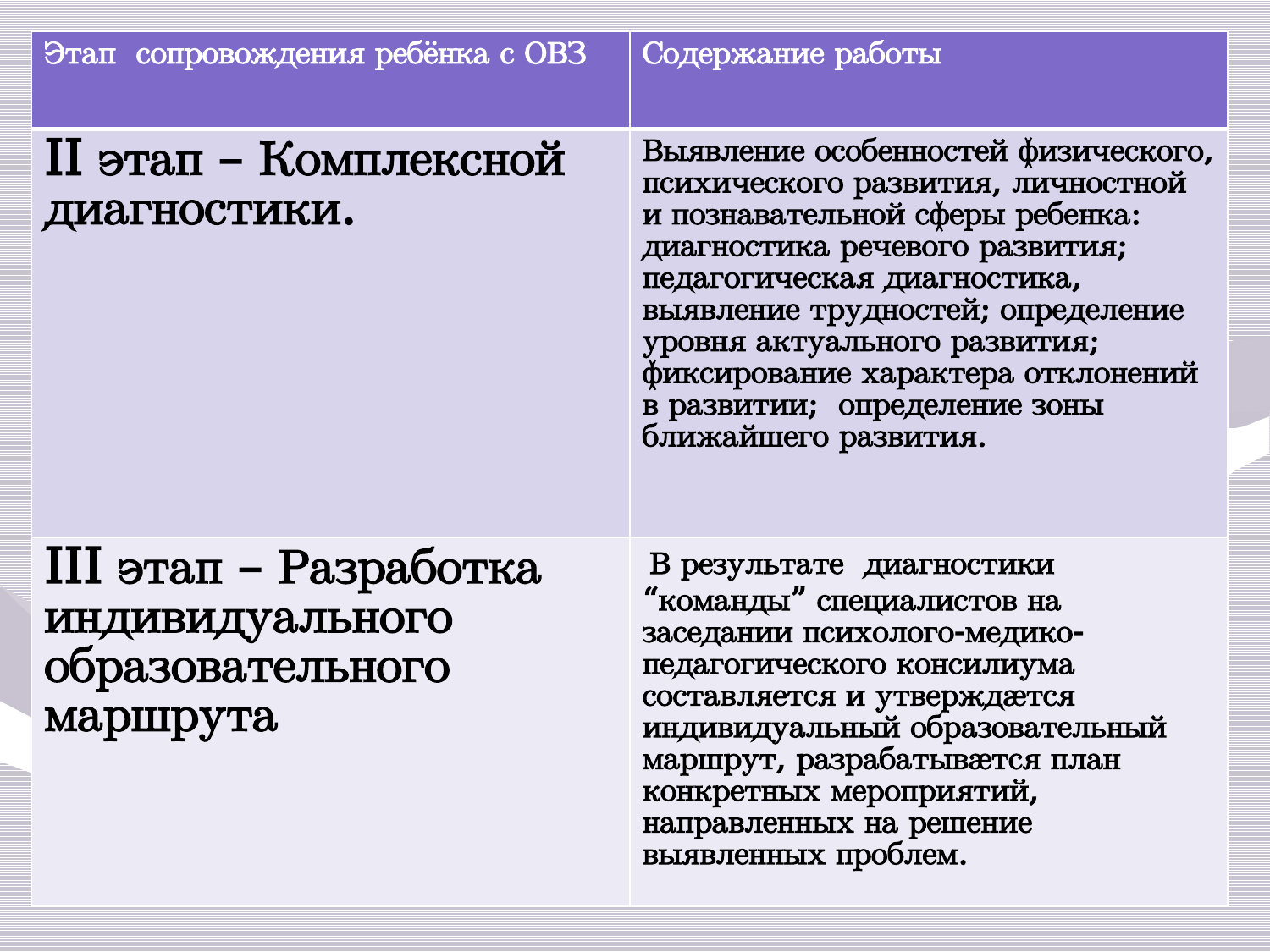

| Этап сопровождения ребёнка с ОВЗ | Содержание работы |
| --- | --- |
| II этап – Комплексной диагностики. | Выявление особенностей физического, психического развития, личностной и познавательной сферы ребенка: диагностика речевого развития; педагогическая диагностика, выявление трудностей; определение уровня актуального развития; фиксирование характера отклонений в развитии; определение зоны ближайшего развития. |
| III этап – Разработка индивидуального образовательного маршрута | В результате диагностики “команды” специалистов на заседании психолого-медико-педагогического консилиума составляется и утверждается индивидуальный образовательный маршрут, разрабатывается план конкретных мероприятий, направленных на решение выявленных проблем. |